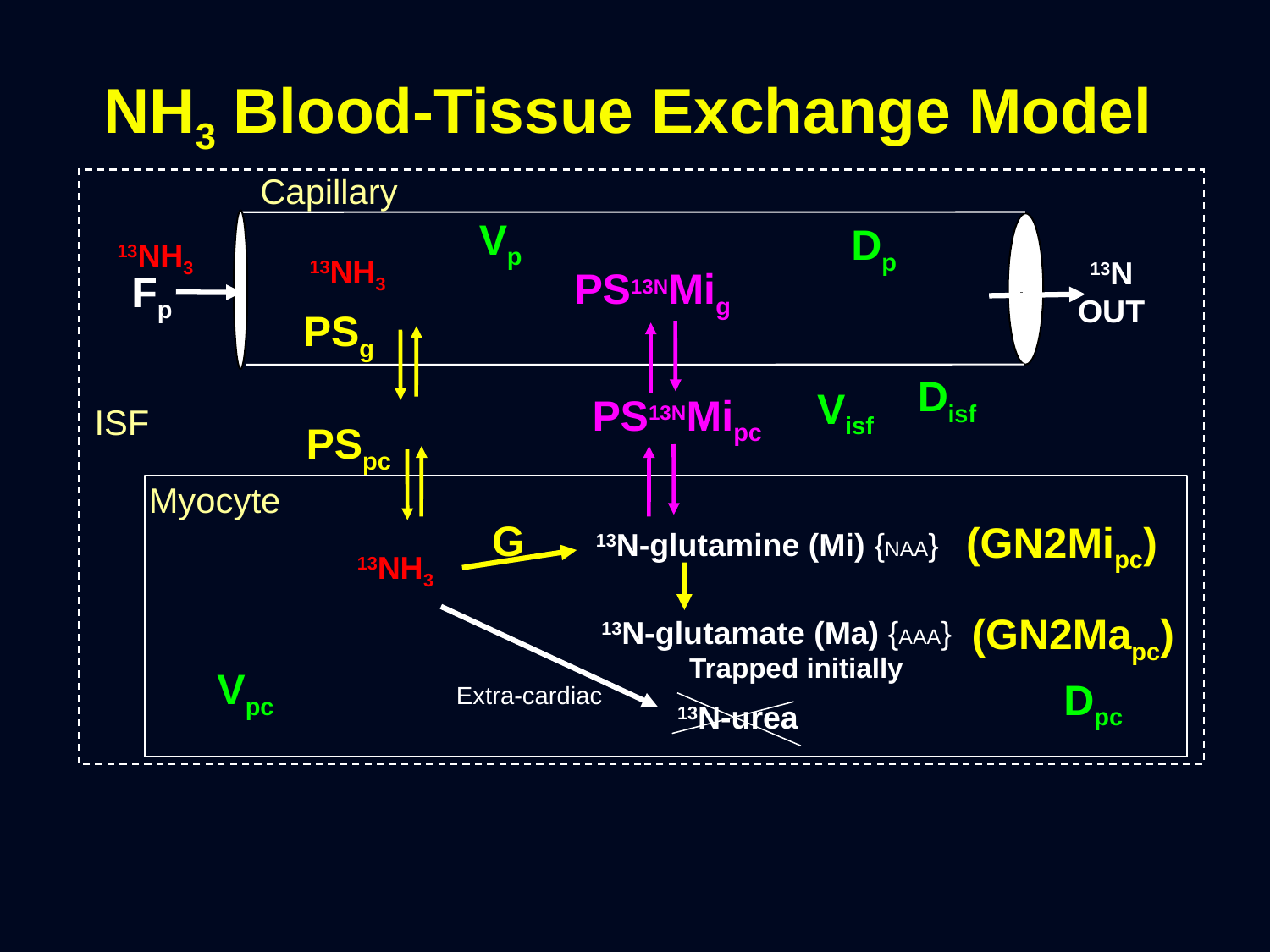

NH3 Blood-Tissue Exchange Model
Capillary

Vp

Dp

13NH3
13NH3
13N
OUT
Fp
PS13NMig

PS13NMipc

PSg

PSpc

13NH3

Disf

Visf
ISF

Myocyte
G
(GN2Mipc)
13N-glutamine (Mi) {NAA}

(GN2Mapc)

13N-glutamate (Ma) {AAA}
Extra-cardiac

13N-urea
Trapped initially

Vpc
Dpc